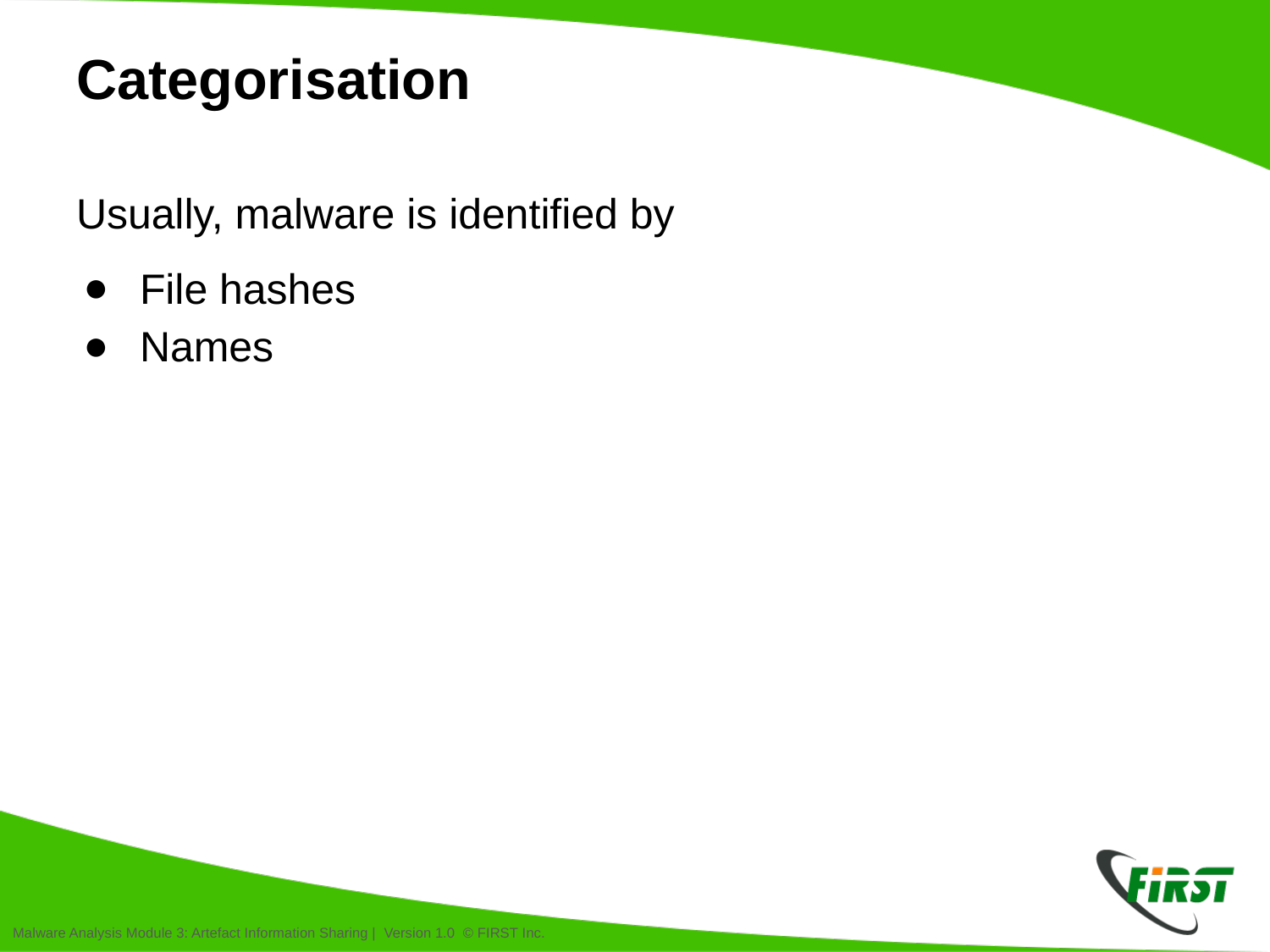

# Categorisation
Usually, malware is identified by
File hashes
Names